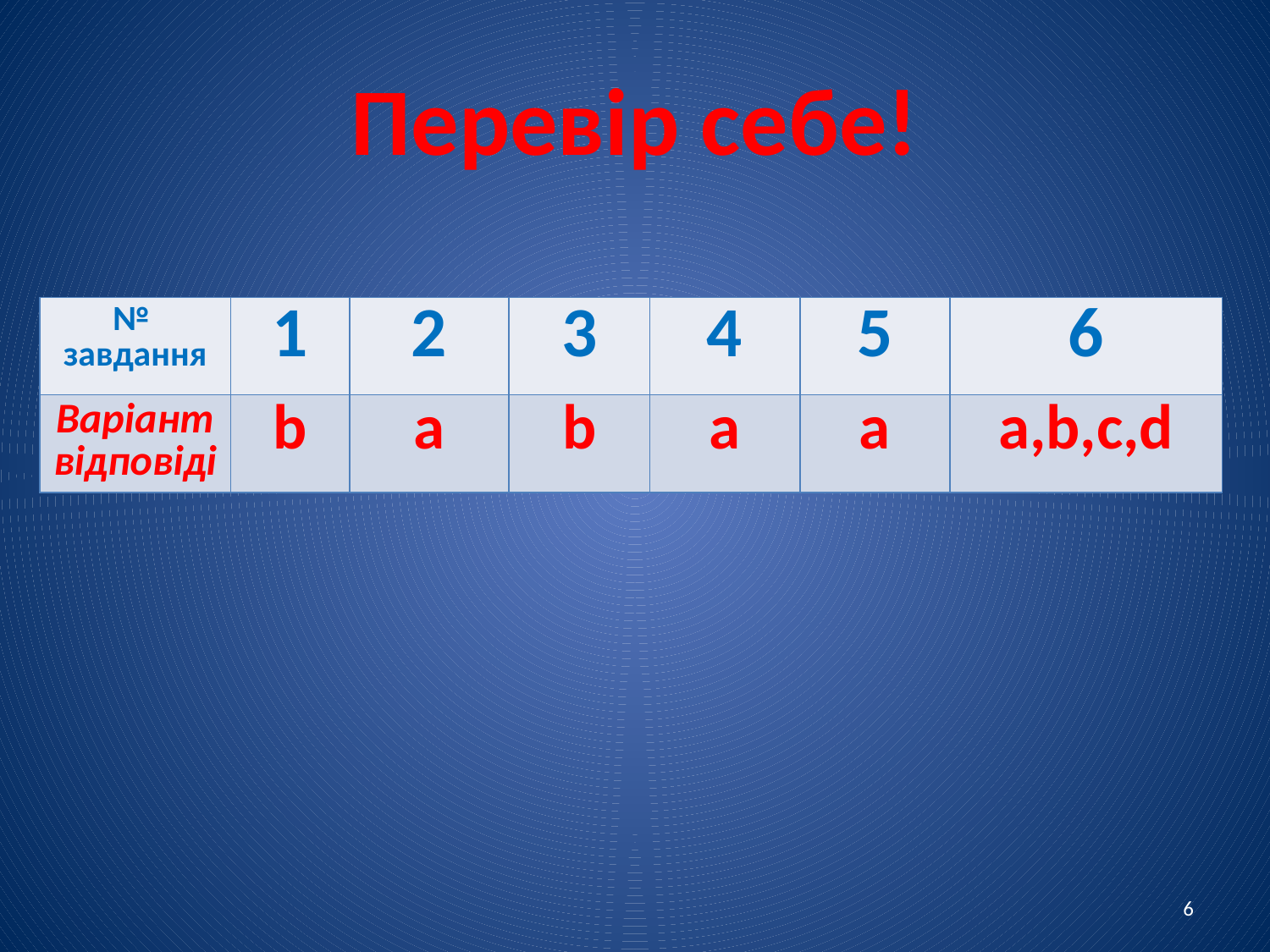

# Перевір себе!
| № завдання | 1 | 2 | 3 | 4 | 5 | 6 |
| --- | --- | --- | --- | --- | --- | --- |
| Варіант відповіді | b | a | b | a | a | a,b,c,d |
6